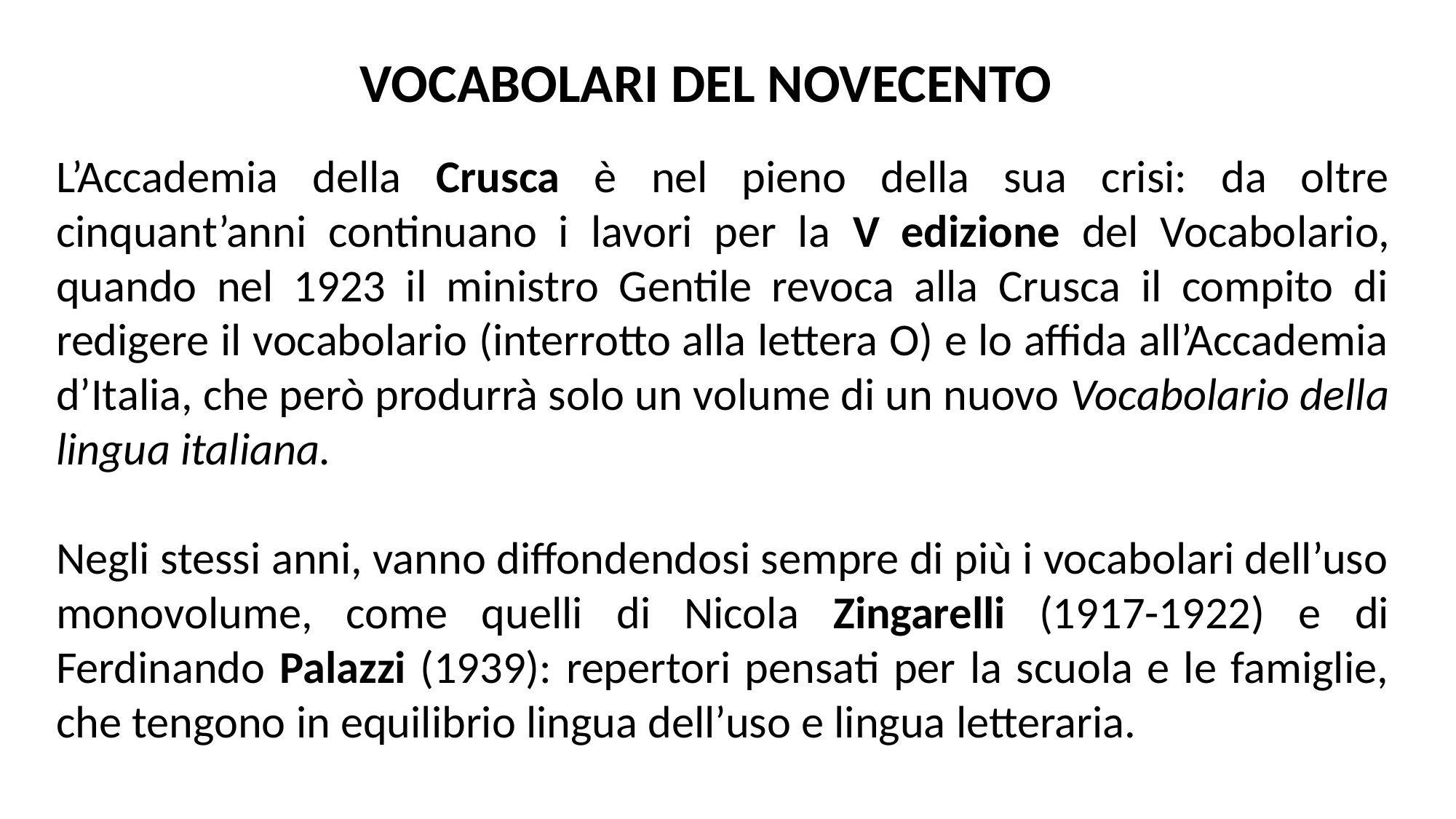

VOCABOLARI DEL NOVECENTO
L’Accademia della Crusca è nel pieno della sua crisi: da oltre cinquant’anni continuano i lavori per la V edizione del Vocabolario, quando nel 1923 il ministro Gentile revoca alla Crusca il compito di redigere il vocabolario (interrotto alla lettera O) e lo affida all’Accademia d’Italia, che però produrrà solo un volume di un nuovo Vocabolario della lingua italiana.

Negli stessi anni, vanno diffondendosi sempre di più i vocabolari dell’uso monovolume, come quelli di Nicola Zingarelli (1917-1922) e di Ferdinando Palazzi (1939): repertori pensati per la scuola e le famiglie, che tengono in equilibrio lingua dell’uso e lingua letteraria.